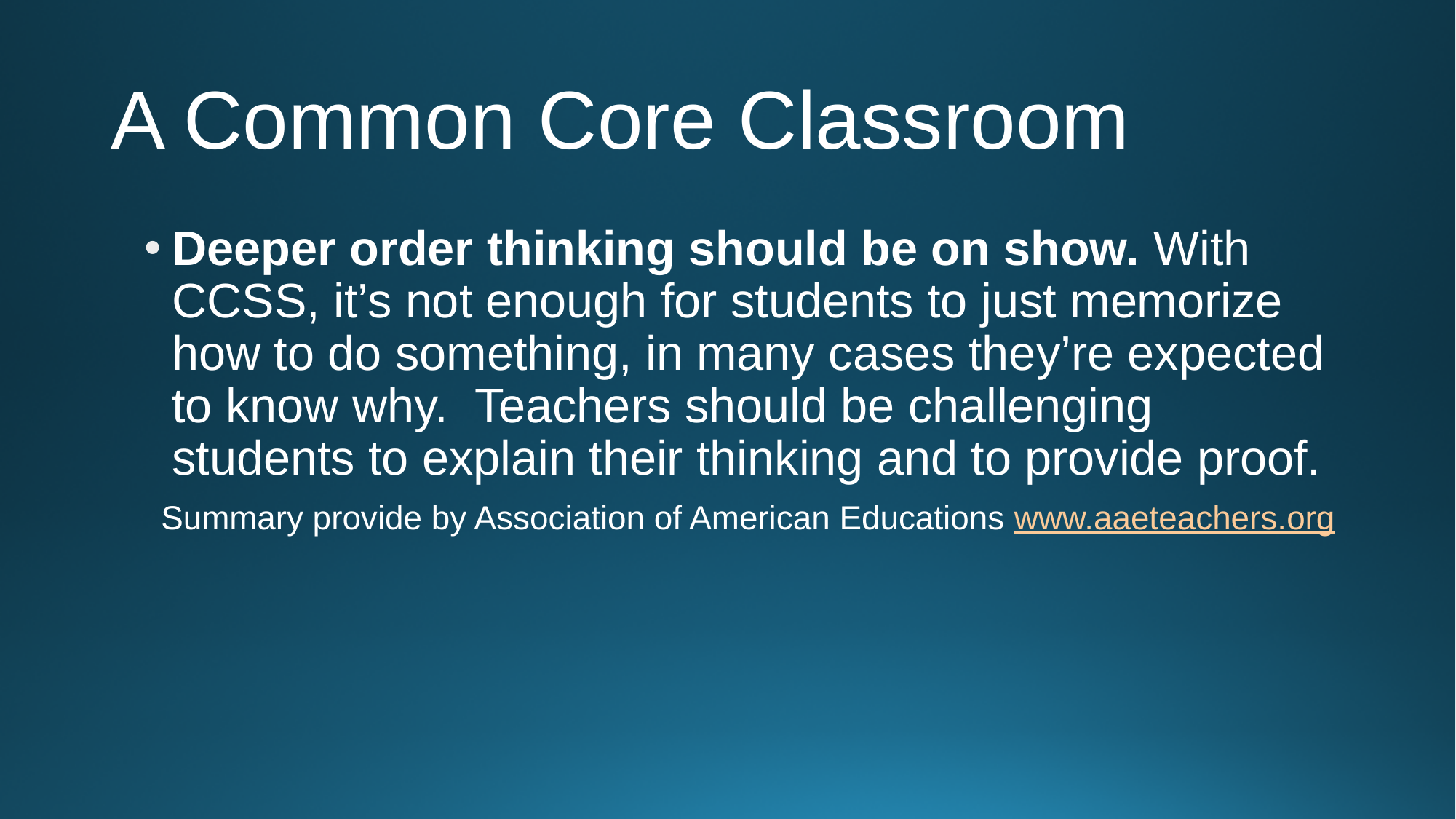

# A Common Core Classroom
Deeper order thinking should be on show. With CCSS, it’s not enough for students to just memorize how to do something, in many cases they’re expected to know why.  Teachers should be challenging students to explain their thinking and to provide proof.
Summary provide by Association of American Educations www.aaeteachers.org